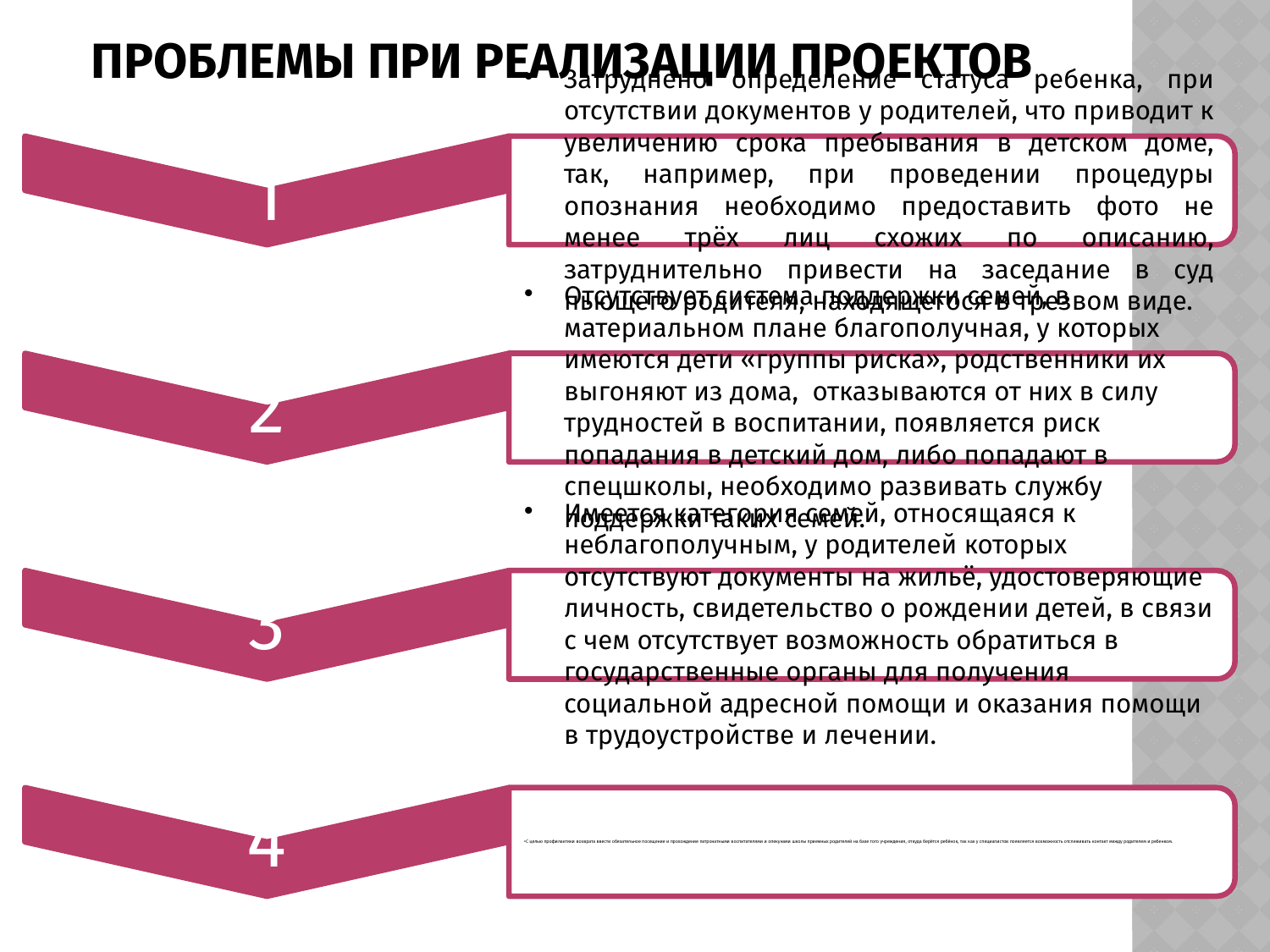

# Проблемы при реализации проектов
1
2
3
4
С целью профилактики возврата ввести обязательное посещение и прохождение патронатными воспитателями и опекунами школы приемных родителей на базе того учреждения, откуда берётся ребёнок, так как у специалистов появляется возможность отслеживать контакт между родителем и ребенком.